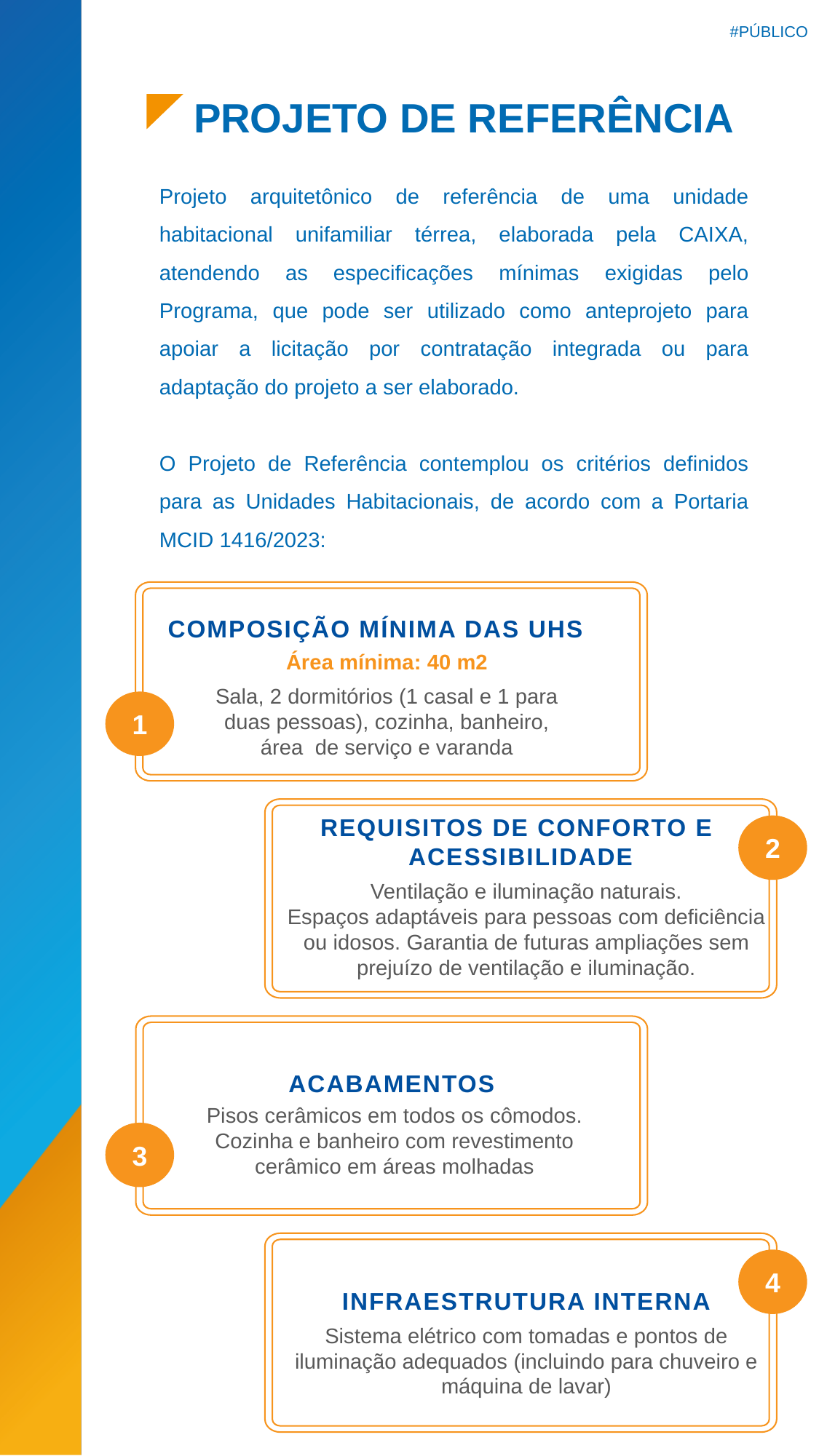

#PÚBLICO
PROJETO DE REFERÊNCIA

Projeto arquitetônico de referência de uma unidade habitacional unifamiliar térrea, elaborada pela CAIXA, atendendo as especificações mínimas exigidas pelo Programa, que pode ser utilizado como anteprojeto para apoiar a licitação por contratação integrada ou para adaptação do projeto a ser elaborado.

O Projeto de Referência contemplou os critérios definidos para as Unidades Habitacionais, de acordo com a Portaria MCID 1416/2023:
COMPOSIÇÃO MÍNIMA DAS UHS

Área mínima: 40 m2
Sala, 2 dormitórios (1 casal e 1 para duas pessoas), cozinha, banheiro, área  de serviço e varanda
1

REQUISITOS DE CONFORTO E
ACESSIBILIDADE
2
Ventilação e iluminação naturais.
Espaços adaptáveis para pessoas com deficiência ou idosos. Garantia de futuras ampliações sem prejuízo de ventilação e iluminação.

ACABAMENTOS
Pisos cerâmicos em todos os cômodos. Cozinha e banheiro com revestimento cerâmico em áreas molhadas
3

INFRAESTRUTURA INTERNA
4
Sistema elétrico com tomadas e pontos de iluminação adequados (incluindo para chuveiro e máquina de lavar)